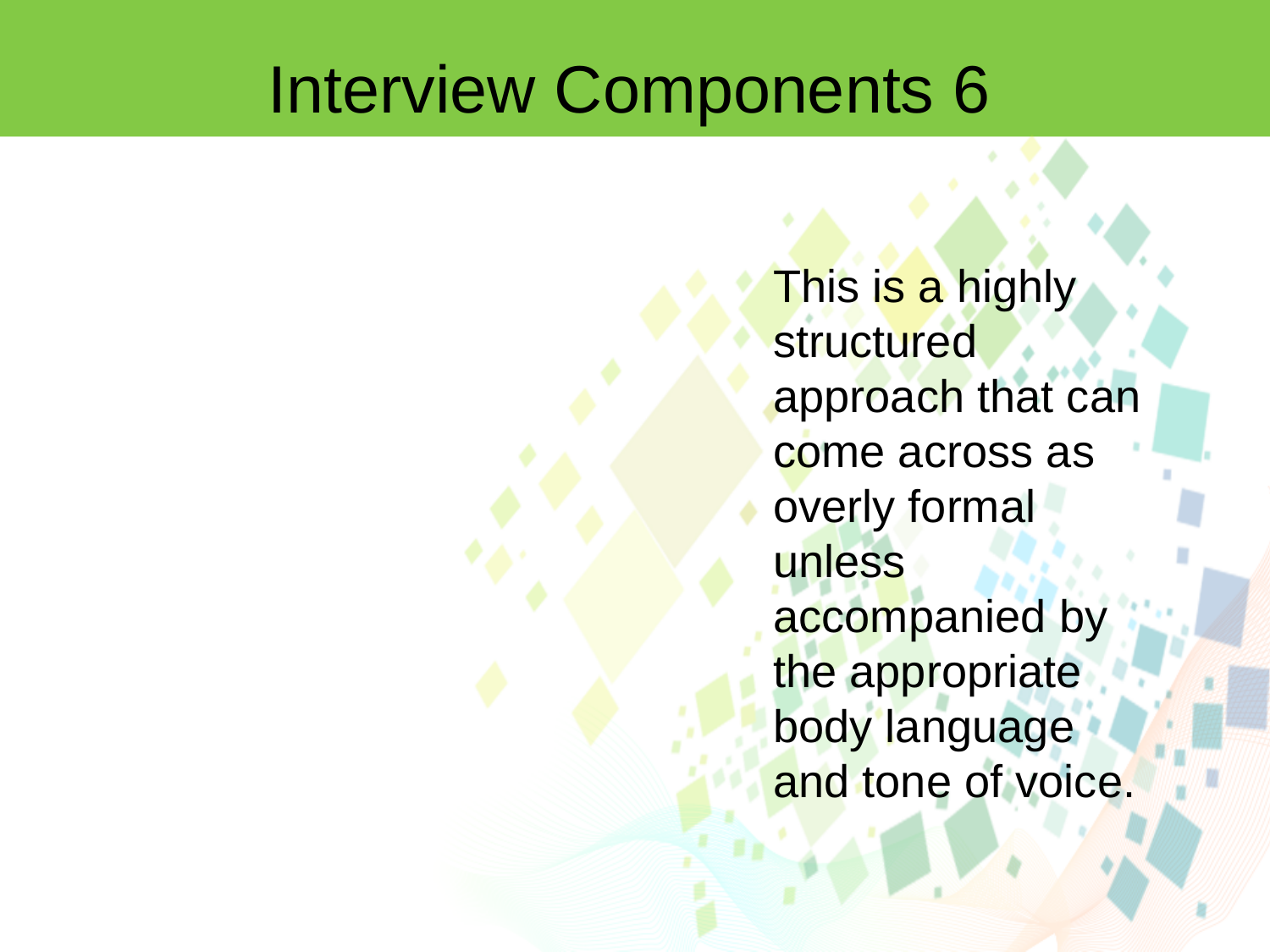

Interview Components 6
This is a highly structured approach that can come across as overly formal unless
accompanied by the appropriate body language and tone of voice.